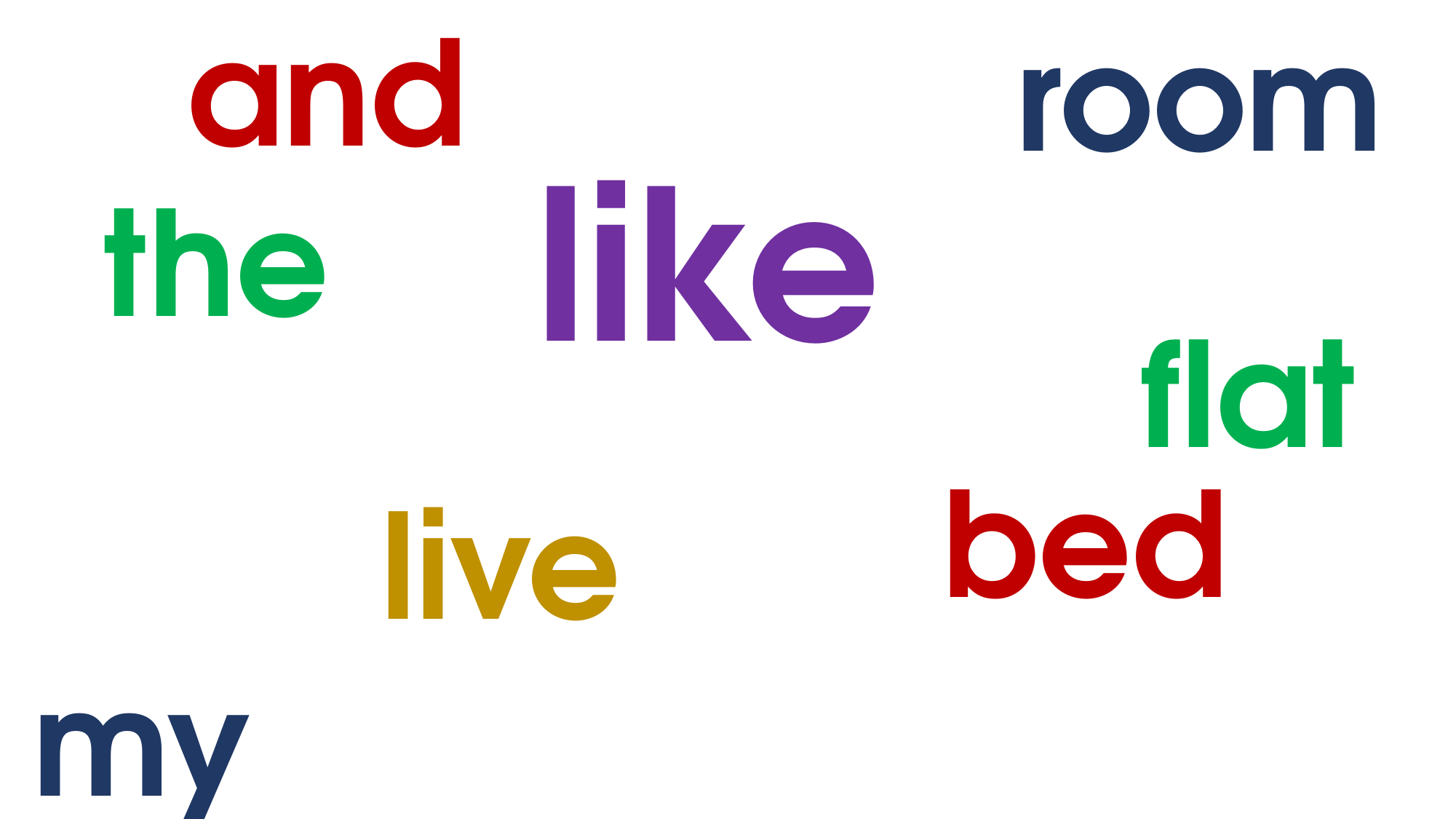

room
and
like
the
flat
bed
live
my